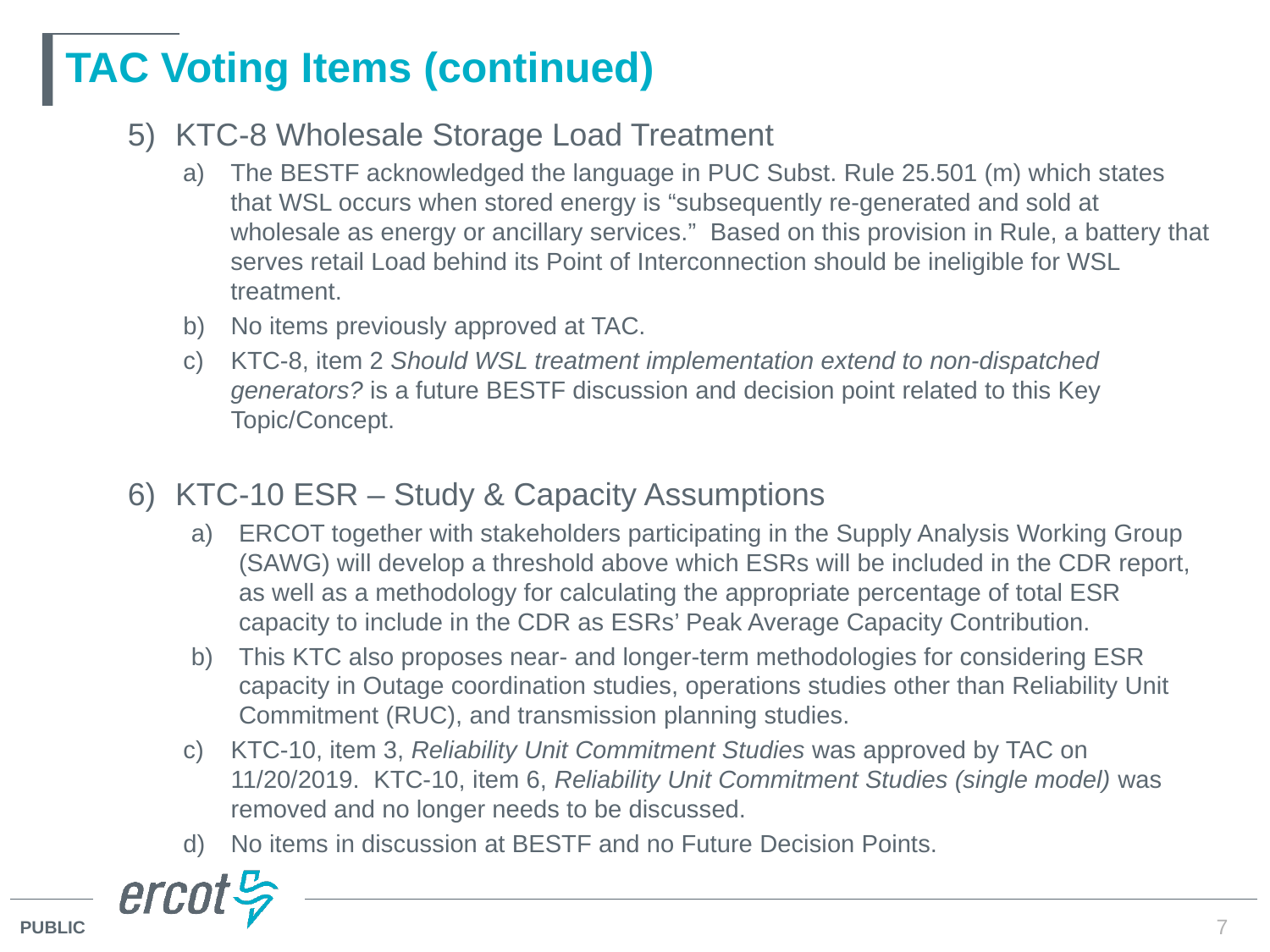

# TAC Voting Items (continued)
KTC-8 Wholesale Storage Load Treatment
The BESTF acknowledged the language in PUC Subst. Rule 25.501 (m) which states that WSL occurs when stored energy is “subsequently re-generated and sold at wholesale as energy or ancillary services.”  Based on this provision in Rule, a battery that serves retail Load behind its Point of Interconnection should be ineligible for WSL treatment.
No items previously approved at TAC.
KTC-8, item 2 Should WSL treatment implementation extend to non-dispatched generators? is a future BESTF discussion and decision point related to this Key Topic/Concept.

KTC-10 ESR – Study & Capacity Assumptions
ERCOT together with stakeholders participating in the Supply Analysis Working Group (SAWG) will develop a threshold above which ESRs will be included in the CDR report, as well as a methodology for calculating the appropriate percentage of total ESR capacity to include in the CDR as ESRs’ Peak Average Capacity Contribution.
This KTC also proposes near- and longer-term methodologies for considering ESR capacity in Outage coordination studies, operations studies other than Reliability Unit Commitment (RUC), and transmission planning studies.
KTC-10, item 3, Reliability Unit Commitment Studies was approved by TAC on 11/20/2019.  KTC-10, item 6, Reliability Unit Commitment Studies (single model) was removed and no longer needs to be discussed.
No items in discussion at BESTF and no Future Decision Points.

7